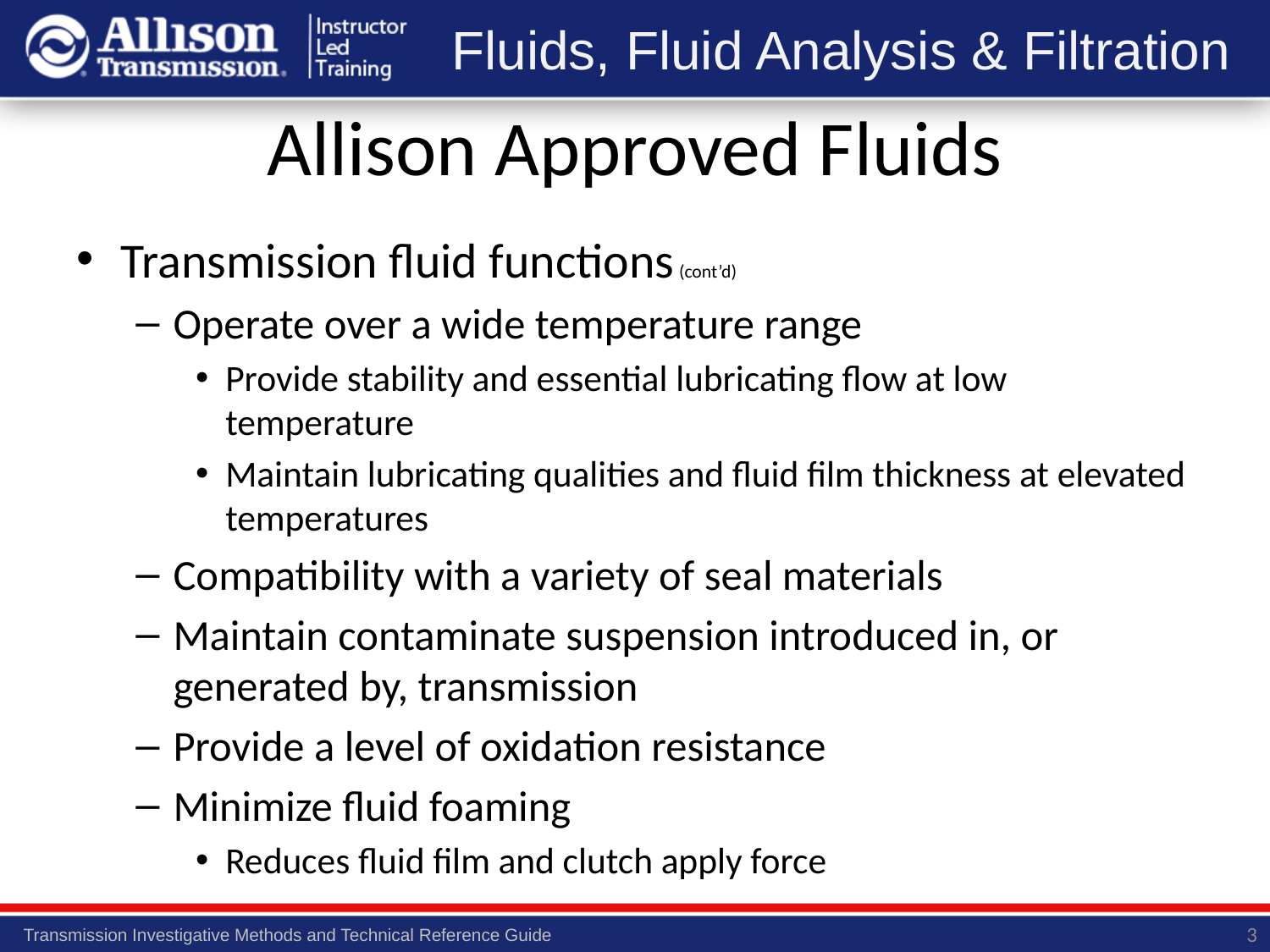

# Allison Approved Fluids
Transmission fluid functions (cont’d)
Operate over a wide temperature range
Provide stability and essential lubricating flow at low temperature
Maintain lubricating qualities and fluid film thickness at elevated temperatures
Compatibility with a variety of seal materials
Maintain contaminate suspension introduced in, or generated by, transmission
Provide a level of oxidation resistance
Minimize fluid foaming
Reduces fluid film and clutch apply force

3